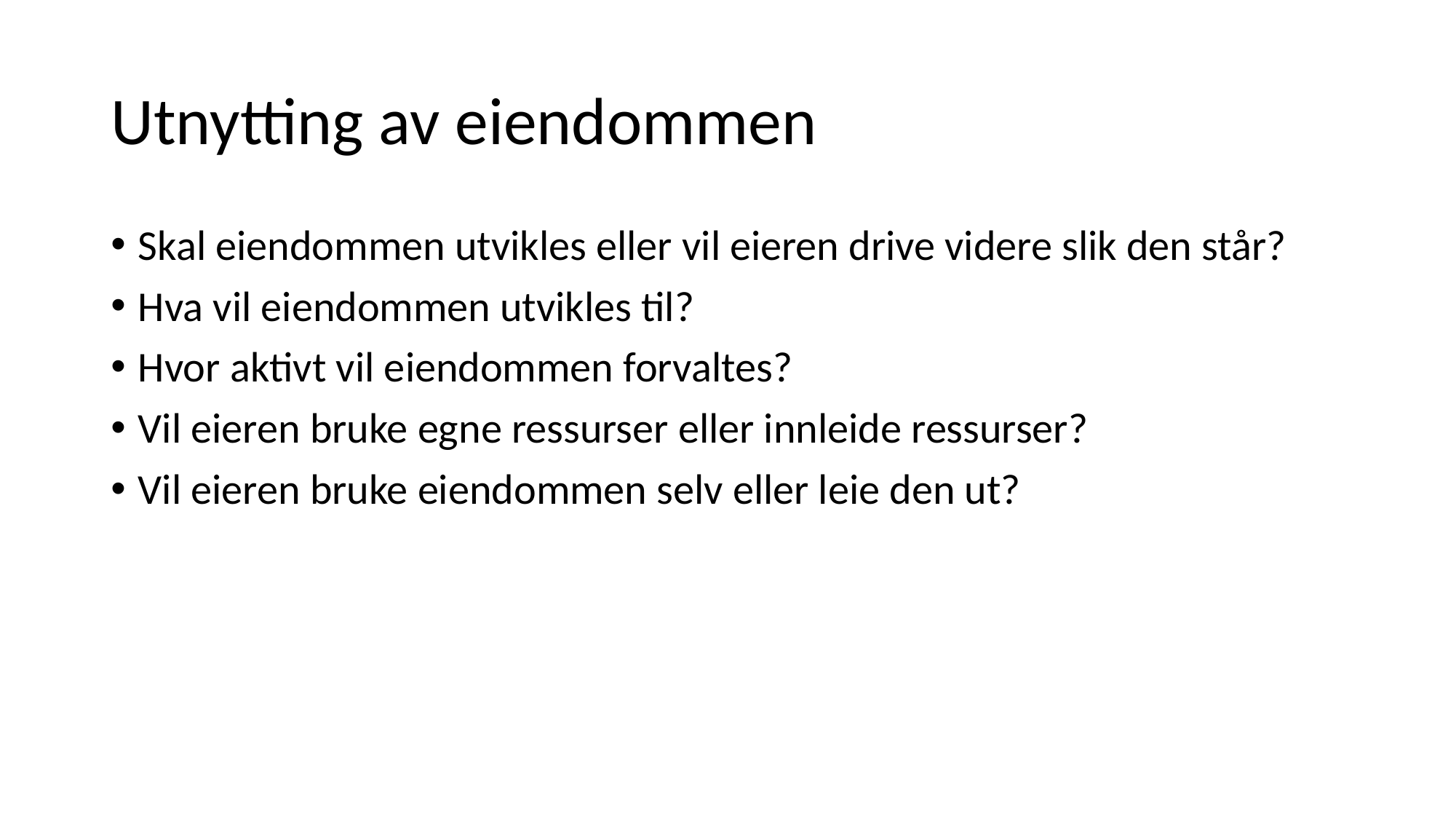

# Utnytting av eiendommen
Skal eiendommen utvikles eller vil eieren drive videre slik den står?
Hva vil eiendommen utvikles til?
Hvor aktivt vil eiendommen forvaltes?
Vil eieren bruke egne ressurser eller innleide ressurser?
Vil eieren bruke eiendommen selv eller leie den ut?